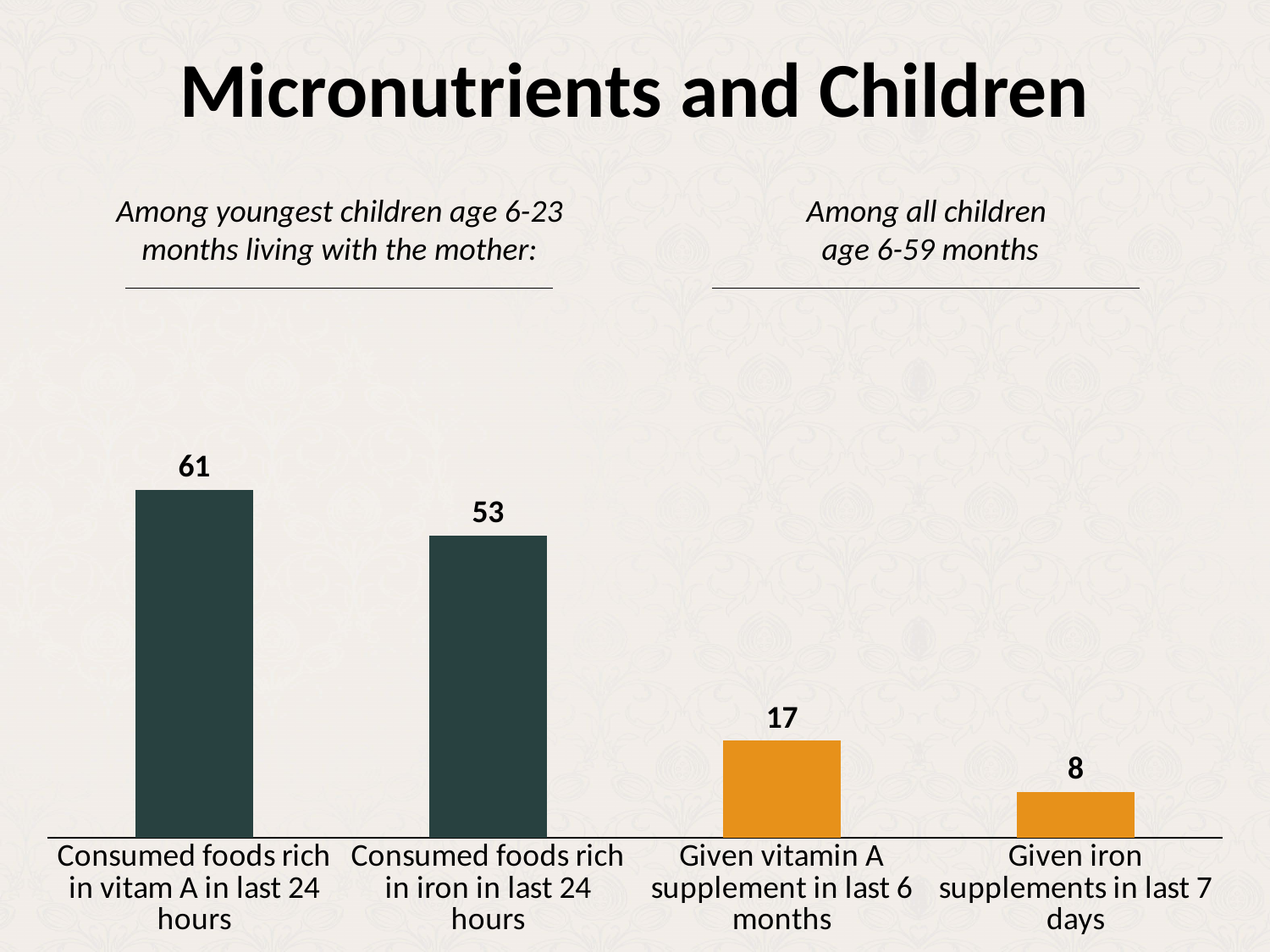

# Micronutrients and Children
Among all children
age 6-59 months
Among youngest children age 6-23 months living with the mother:

### Chart

| Category | Age in months |
|---|---|
| Consumed foods rich in vitam A in last 24 hours | 61.0 |
| Consumed foods rich in iron in last 24 hours | 53.0 |
| Given vitamin A supplement in last 6 months | 17.0 |
| Given iron supplements in last 7 days | 8.0 |